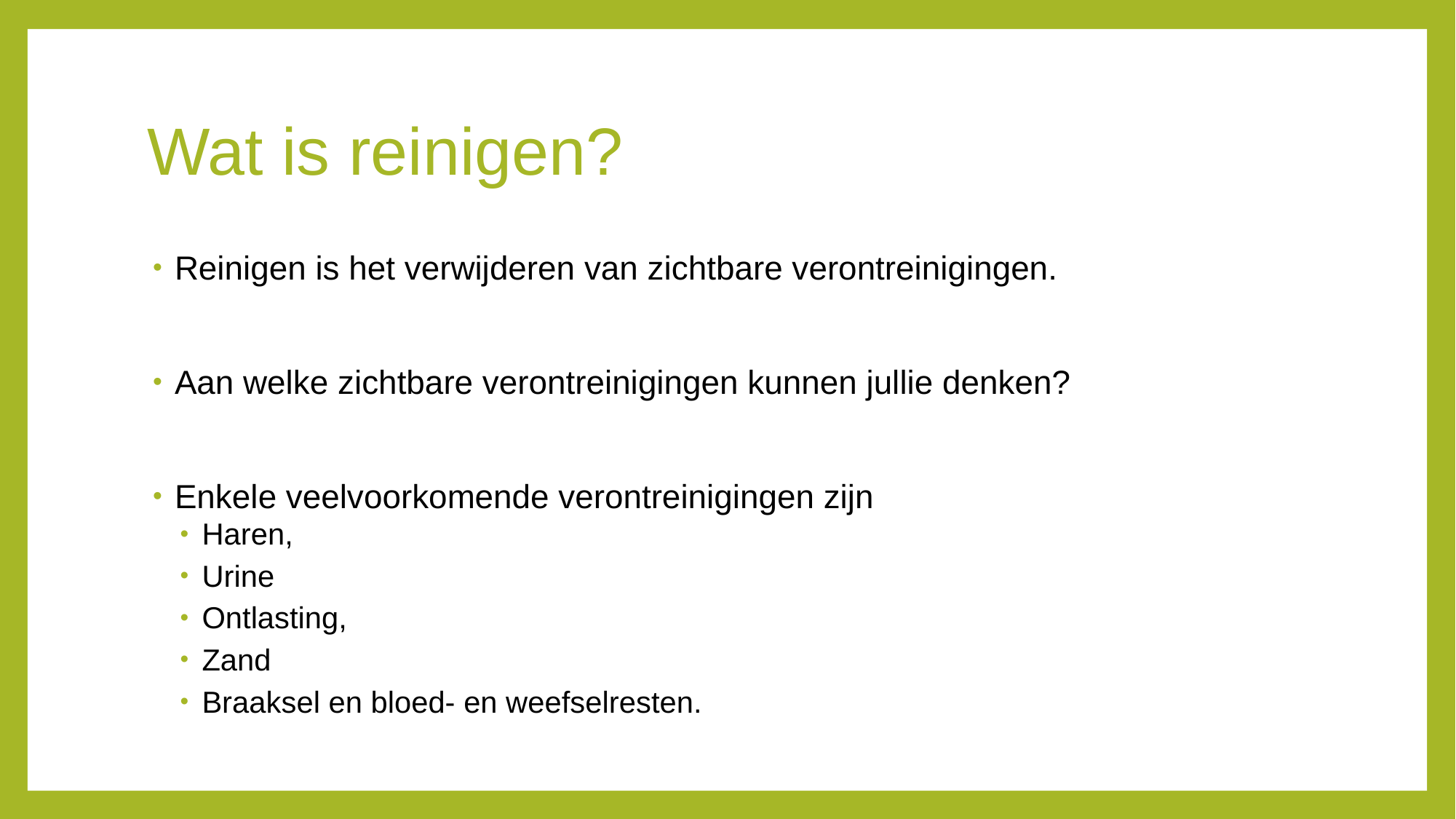

# Wat is reinigen?
Reinigen is het verwijderen van zichtbare verontreinigingen.

Aan welke zichtbare verontreinigingen kunnen jullie denken?

Enkele veelvoorkomende verontreinigingen zijn
Haren,
Urine
Ontlasting,
Zand
Braaksel en bloed- en weefselresten.